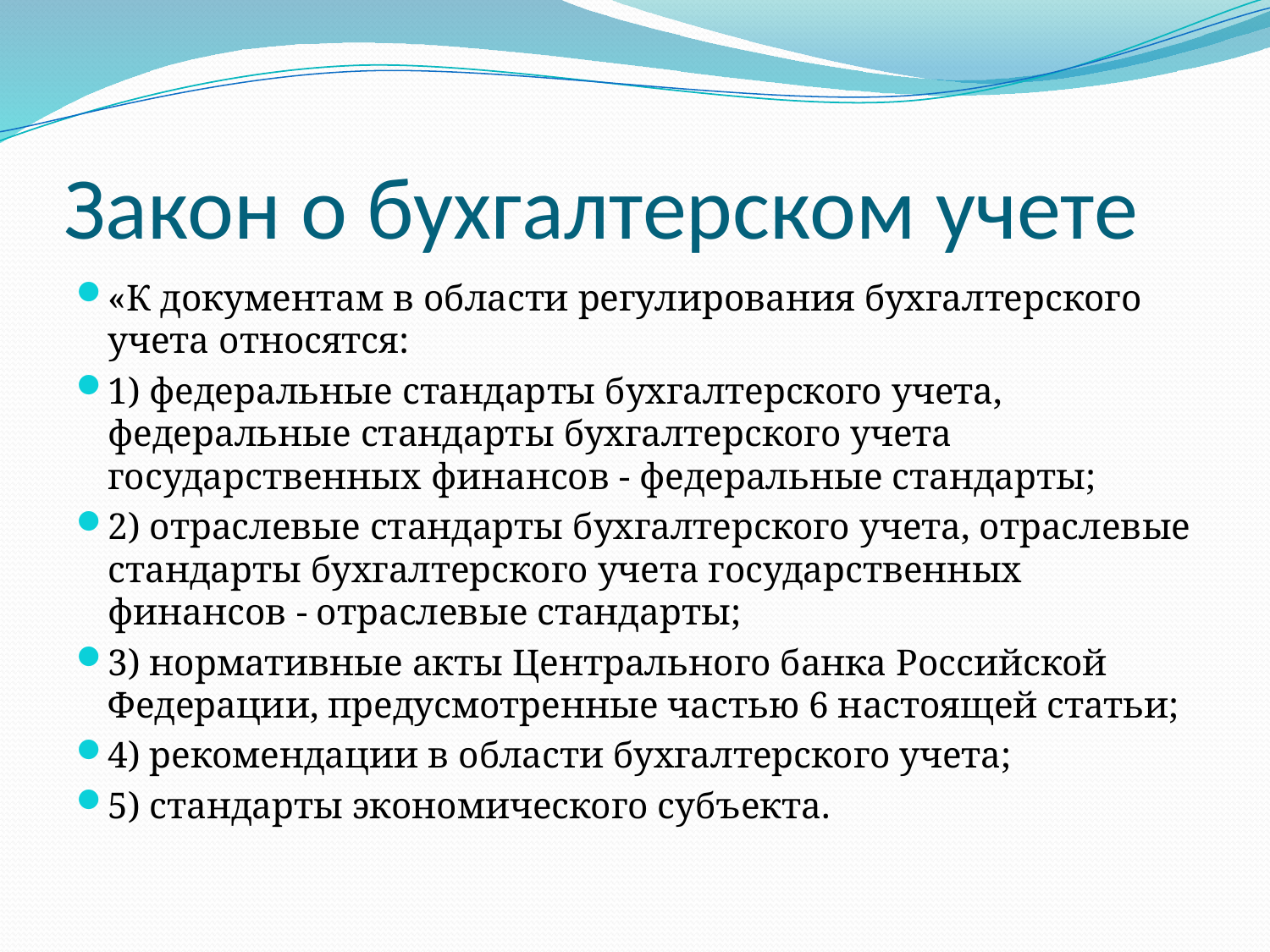

# Закон о бухгалтерском учете
«К документам в области регулирования бухгалтерского учета относятся:
1) федеральные стандарты бухгалтерского учета, федеральные стандарты бухгалтерского учета государственных финансов - федеральные стандарты;
2) отраслевые стандарты бухгалтерского учета, отраслевые стандарты бухгалтерского учета государственных финансов - отраслевые стандарты;
3) нормативные акты Центрального банка Российской Федерации, предусмотренные частью 6 настоящей статьи;
4) рекомендации в области бухгалтерского учета;
5) стандарты экономического субъекта.